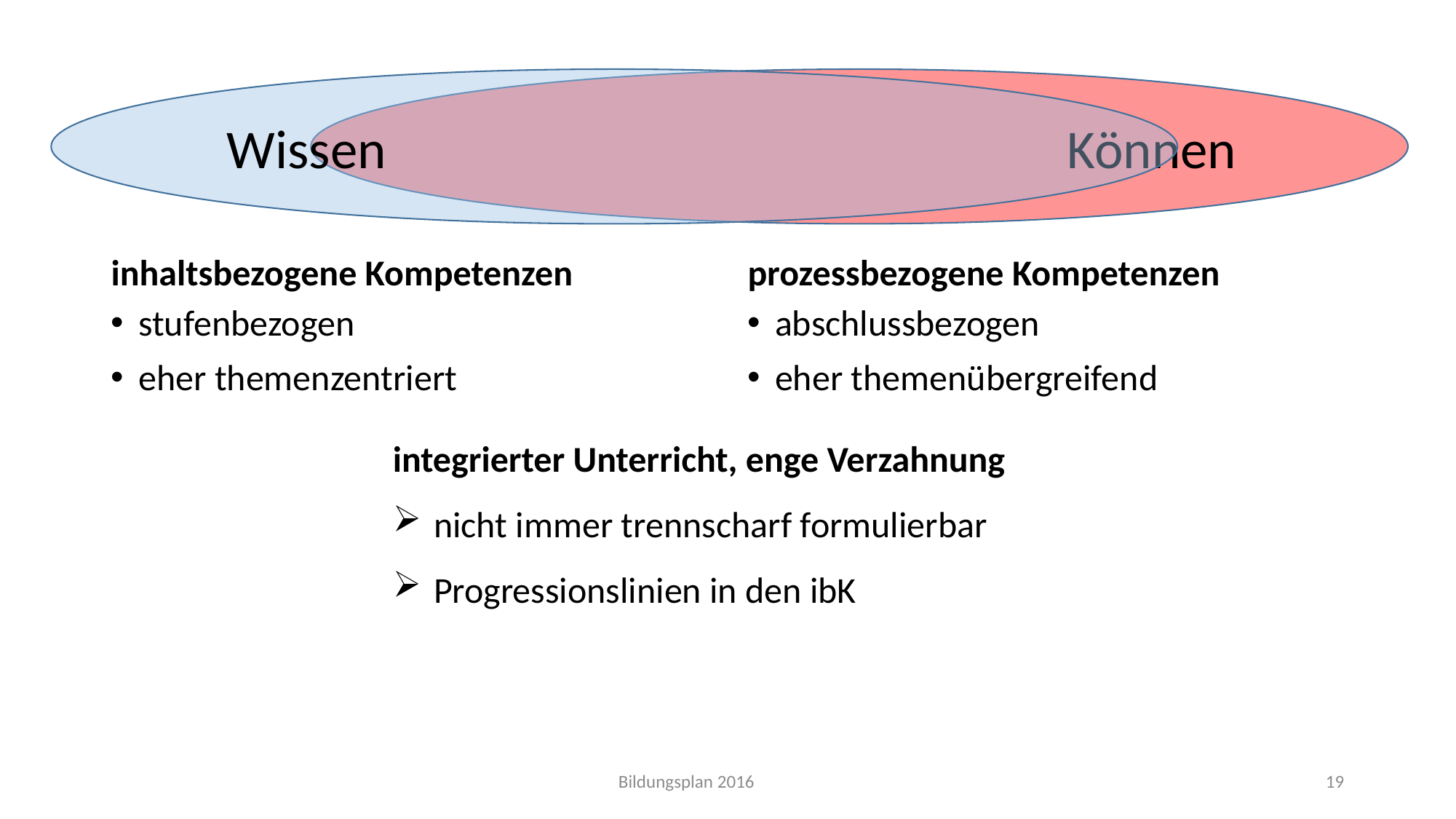

Können
Wissen
inhaltsbezogene Kompetenzen
prozessbezogene Kompetenzen
stufenbezogen
eher themenzentriert

abschlussbezogen
eher themenübergreifend
integrierter Unterricht, enge Verzahnung
nicht immer trennscharf formulierbar
Progressionslinien in den ibK
Bildungsplan 2016
19